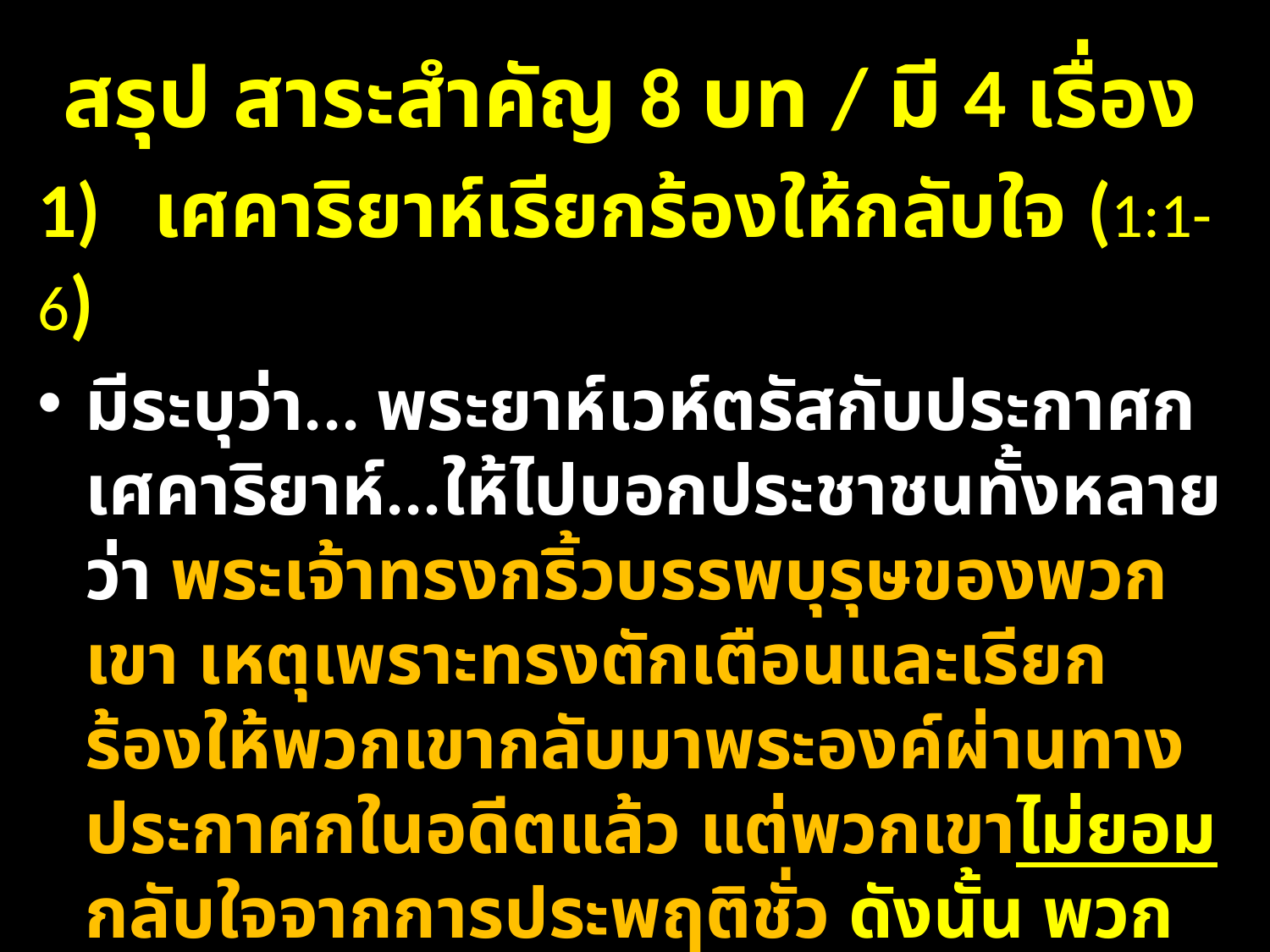

สรุป สาระสำคัญ 8 บท / มี 4 เรื่อง
1)   เศคาริยาห์เรียกร้องให้กลับใจ (1:1-6)
มีระบุว่า... พระยาห์เวห์ตรัสกับประกาศกเศคาริยาห์...ให้ไปบอกประชาชนทั้งหลายว่า พระเจ้าทรงกริ้วบรรพบุรุษของพวกเขา เหตุเพราะทรงตักเตือนและเรียกร้องให้พวกเขากลับมาพระองค์ผ่านทางประกาศกในอดีตแล้ว แต่พวกเขาไม่ยอมกลับใจจากการประพฤติชั่ว ดังนั้น พวกเขาจะต้องไม่ทำตัวเหมือนบรรพบุรุษเหล่านั้น